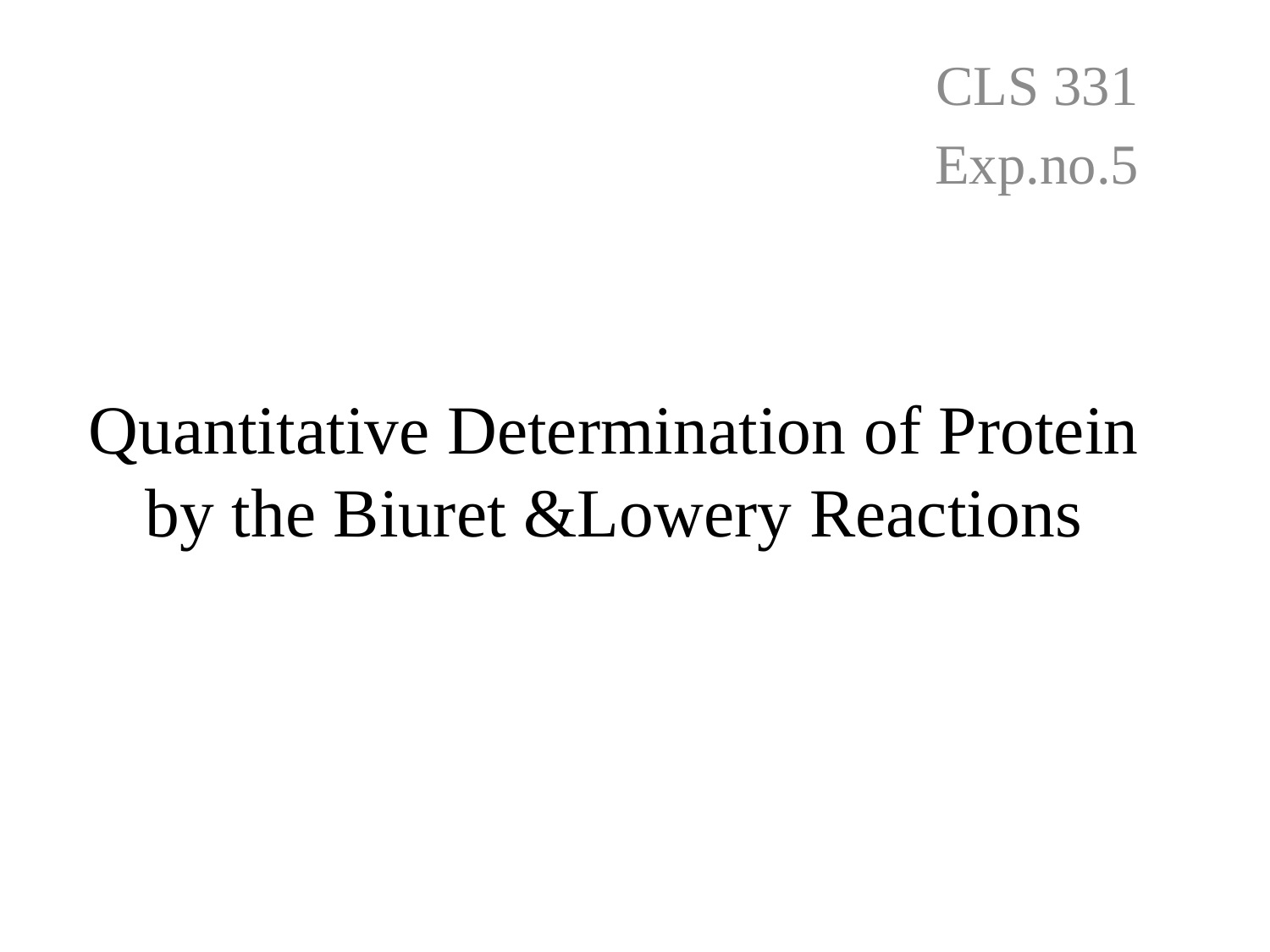

CLS 331
Exp.no.5
# Quantitative Determination of Protein by the Biuret &Lowery Reactions